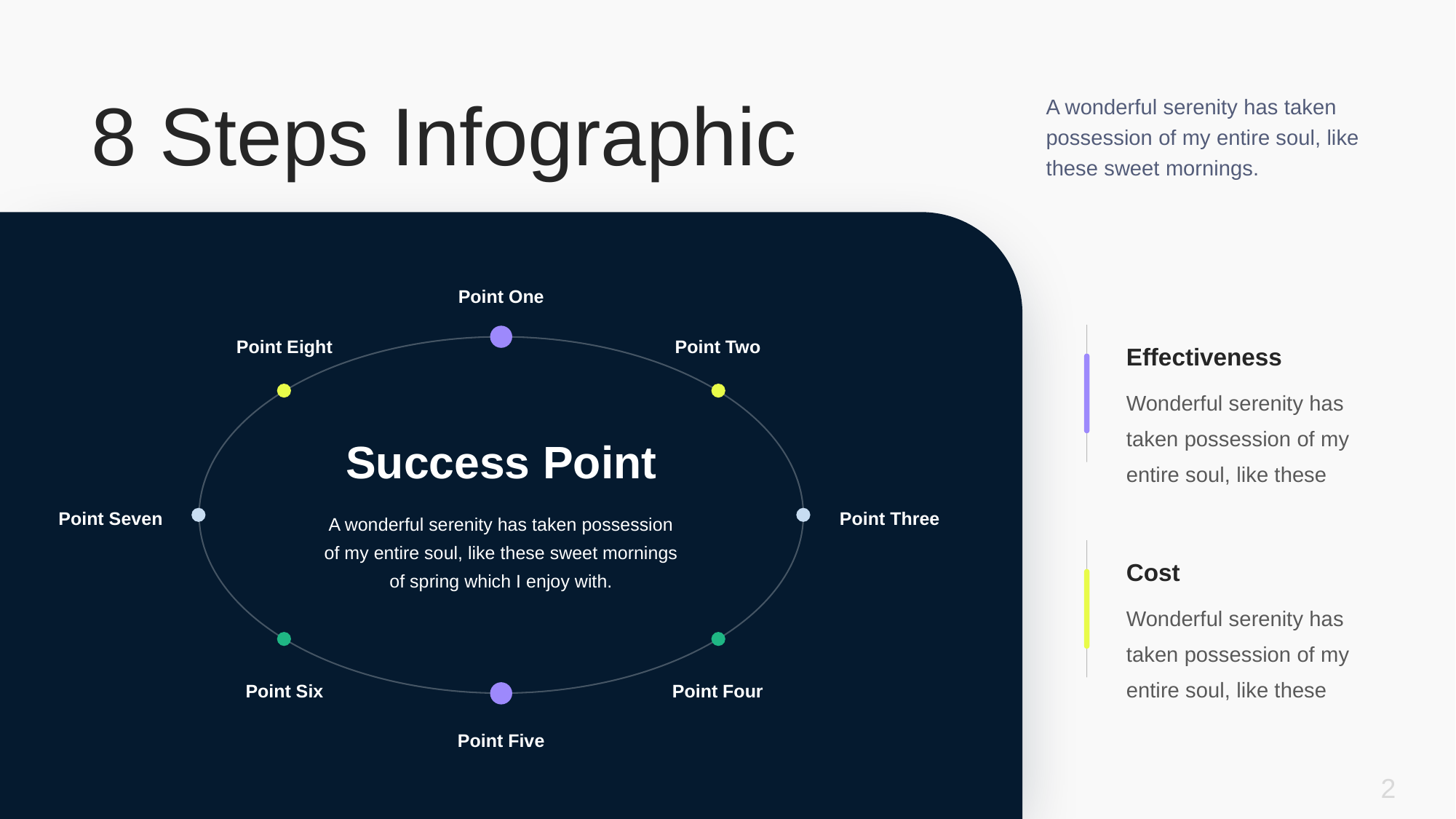

8 Steps Infographic
A wonderful serenity has taken possession of my entire soul, like these sweet mornings.

Point One
Point Eight
Point Two

Point Seven
Point Three

Point Six
Point Four

Point Five
Success Point
A wonderful serenity has taken possession of my entire soul, like these sweet mornings of spring which I enjoy with.
Effectiveness

Wonderful serenity has taken possession of my entire soul, like these
Cost

Wonderful serenity has taken possession of my entire soul, like these